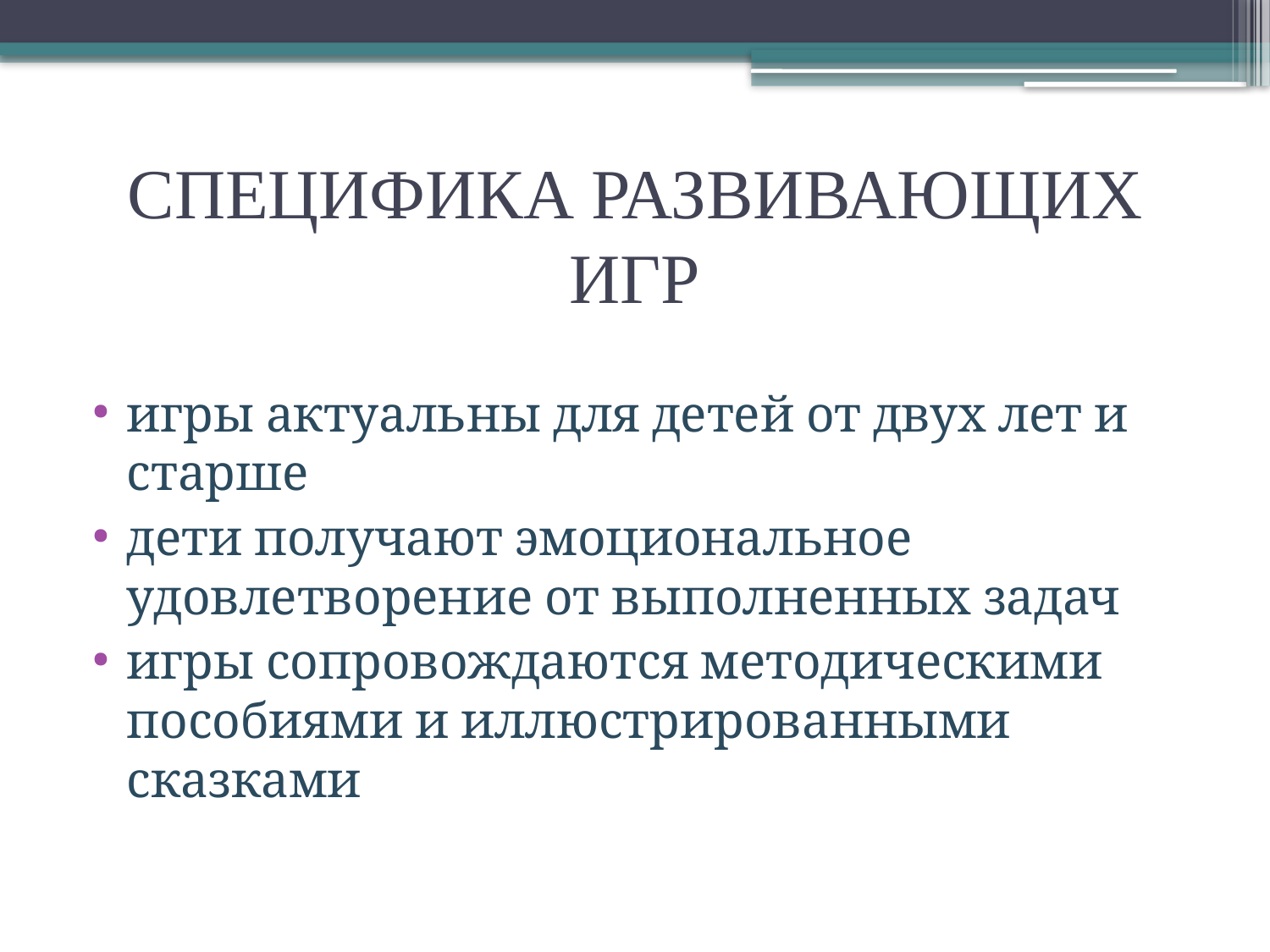

# СПЕЦИФИКА РАЗВИВАЮЩИХ ИГР
игры актуальны для детей от двух лет и старше
дети получают эмоциональное удовлетворение от выполненных задач
игры сопровождаются методическими пособиями и иллюстрированными сказками